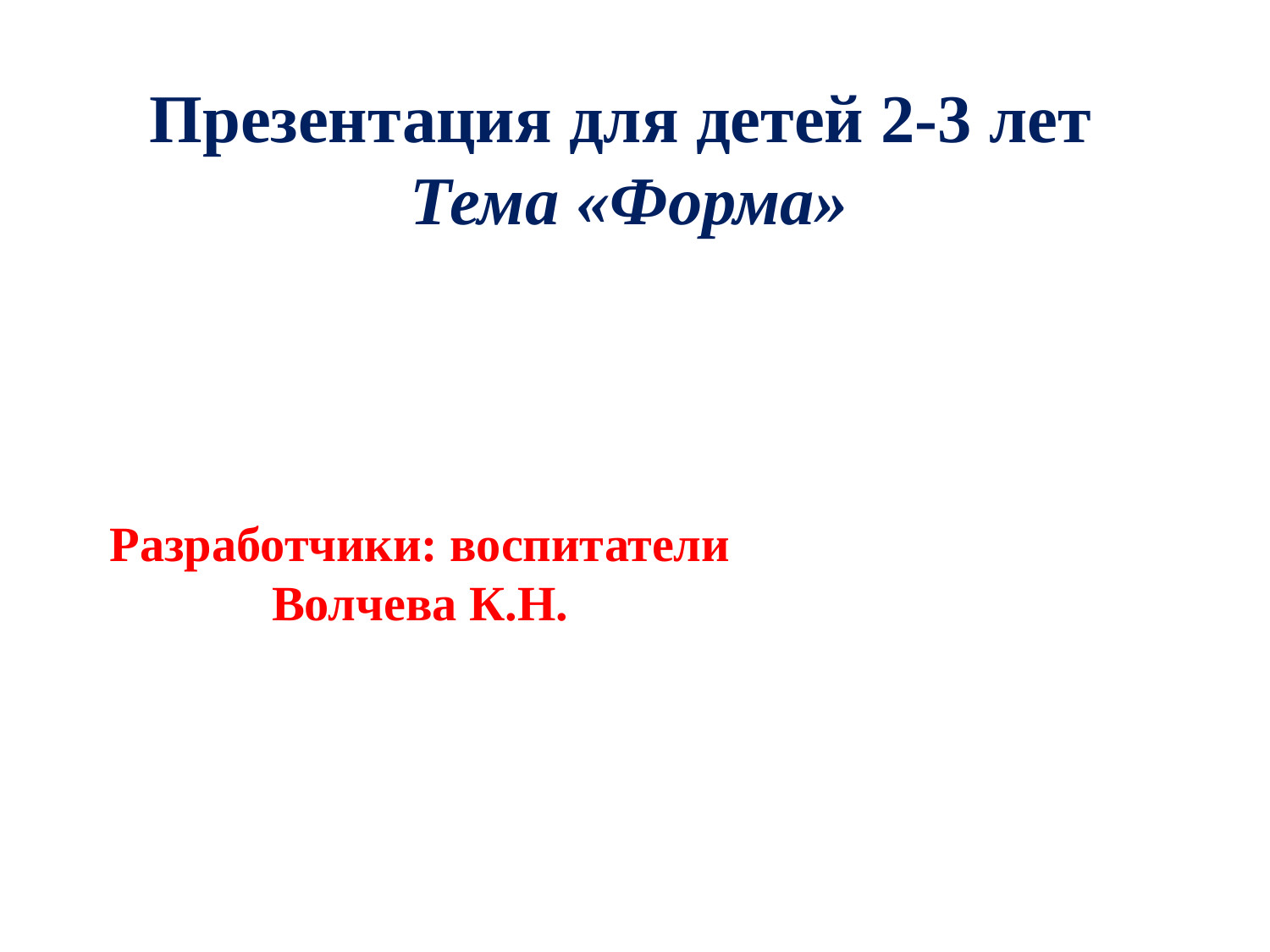

# Презентация для детей 2-3 лет Тема «Форма»
Разработчики: воспитатели Волчева К.Н.